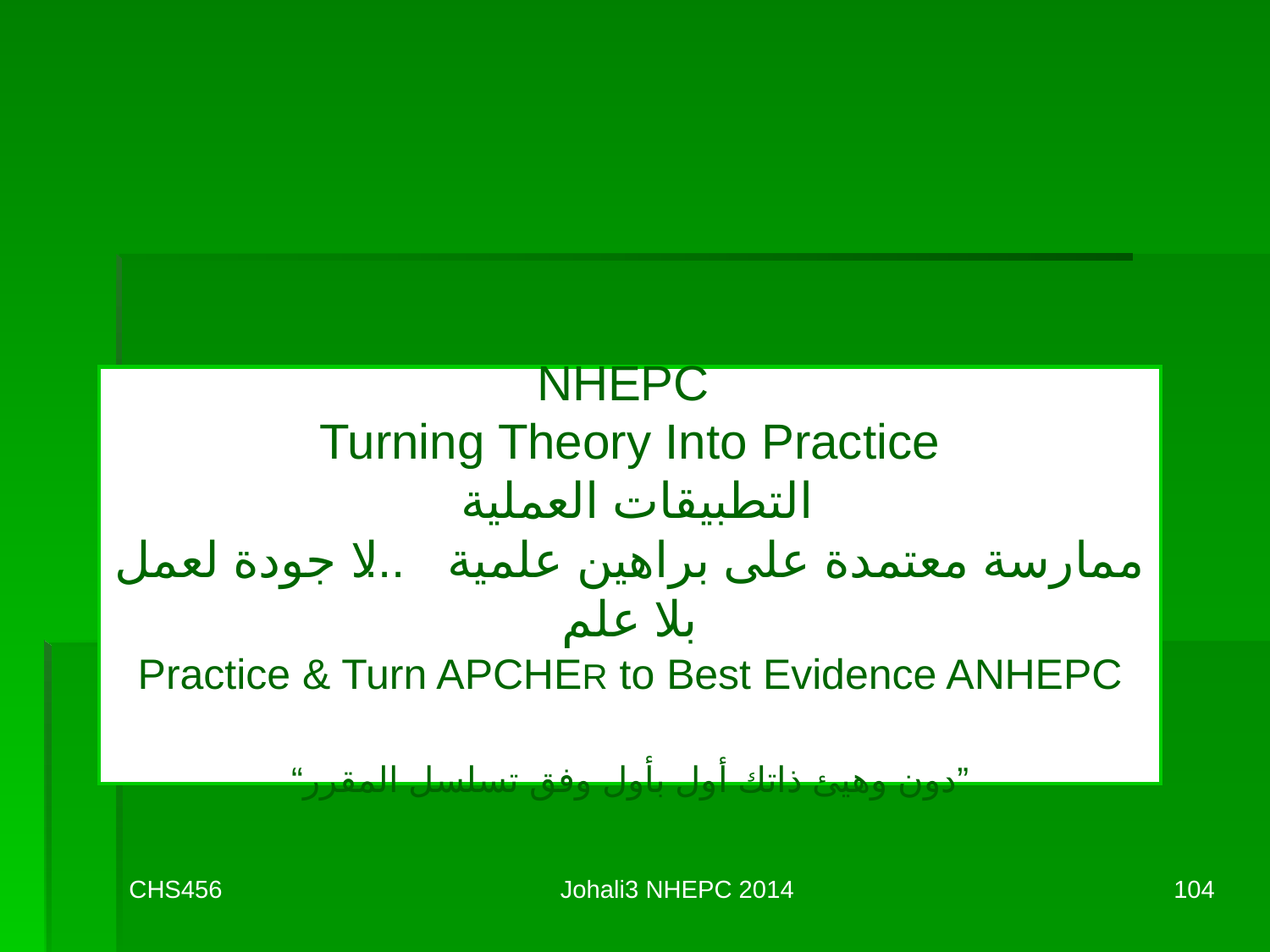

# NHEPC Turning Theory Into Practice التطبيقات العملية ممارسة معتمدة على براهين علمية ... لا جودة لعمل بلا علم Practice & Turn APCHER to Best Evidence ANHEPC ”دون وهيئ ذاتك أول بأول وفق تسلسل المقرر“
CHS456
Johali3 NHEPC 2014
104